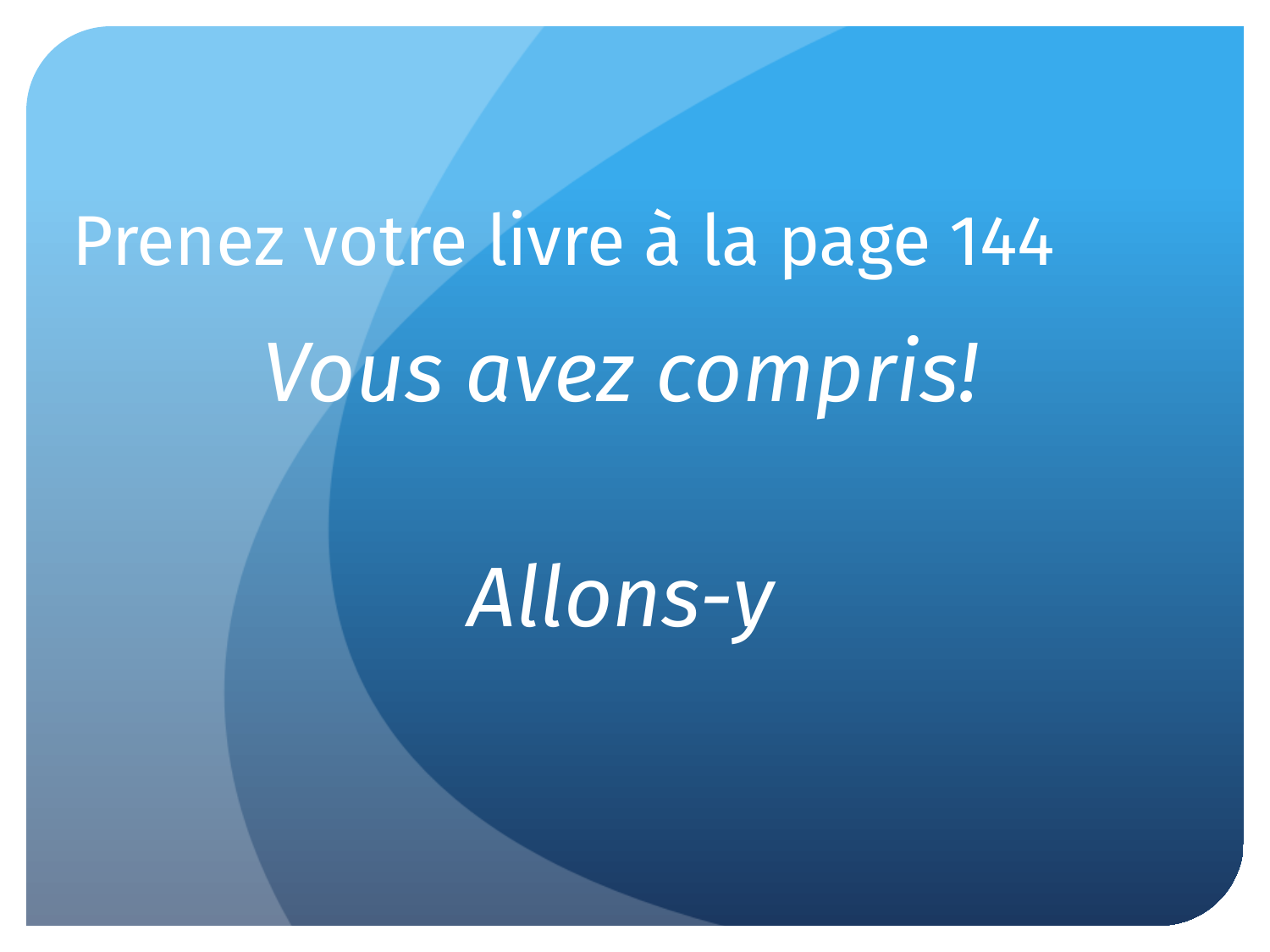

# Prenez votre livre à la page 144
Vous avez compris!

Allons-y